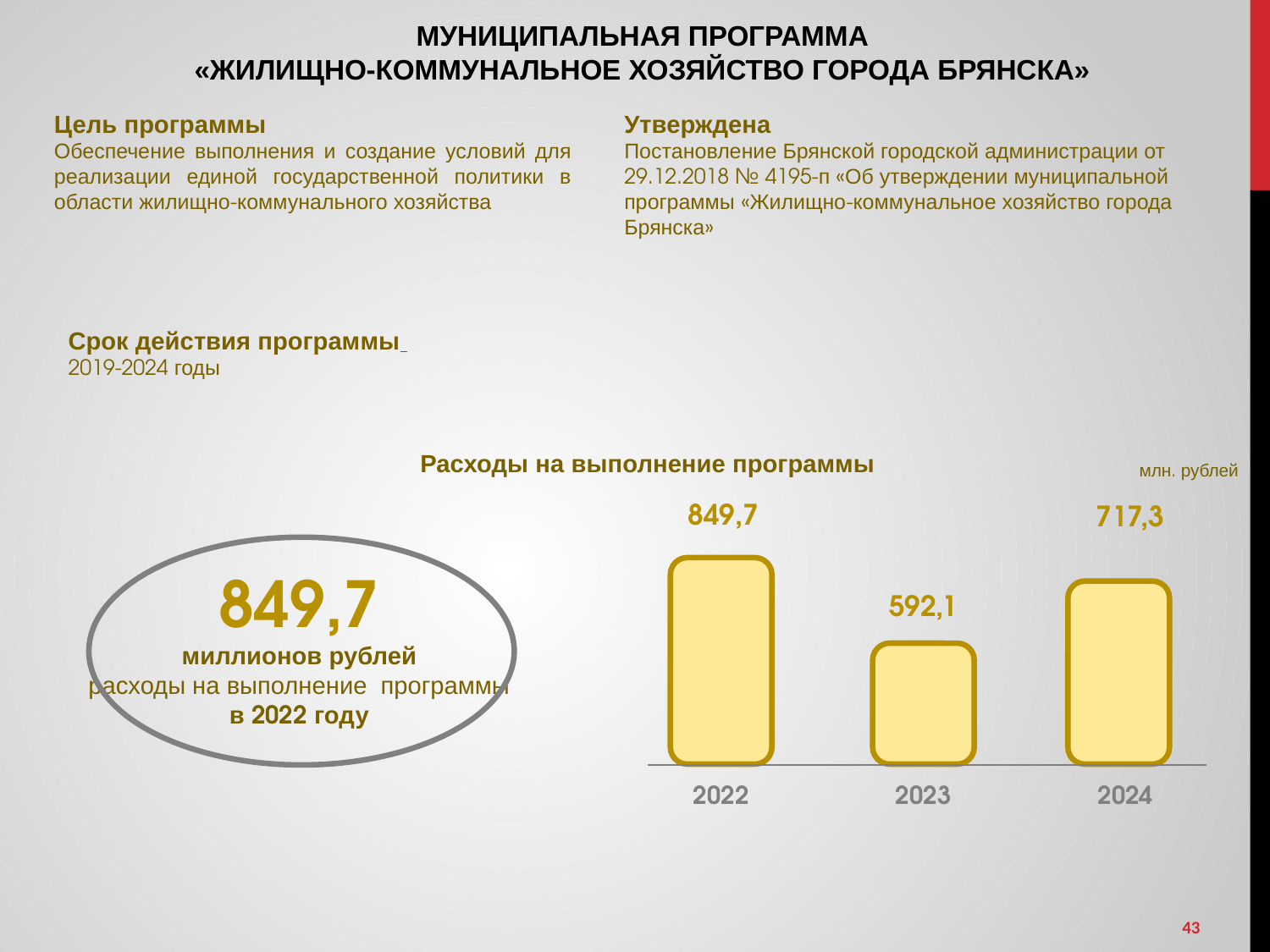

МУНИЦИПАЛЬНАЯ ПРОГРАММА
«ЖИЛИЩНО-КОММУНАЛЬНОЕ ХОЗЯЙСТВО ГОРОДА БРЯНСКА»
Цель программы
Обеспечение выполнения и создание условий для реализации единой государственной политики в области жилищно-коммунального хозяйства
Утверждена
Постановление Брянской городской администрации от 29.12.2018 № 4195-п «Об утверждении муниципальной программы «Жилищно-коммунальное хозяйство города Брянска»
Срок действия программы
2019-2024 годы
Расходы на выполнение программы
млн. рублей
849,7

2022
717,3

2024
592,1

2023

849,7
миллионов рублей
расходы на выполнение  программы
в 2022 году

43